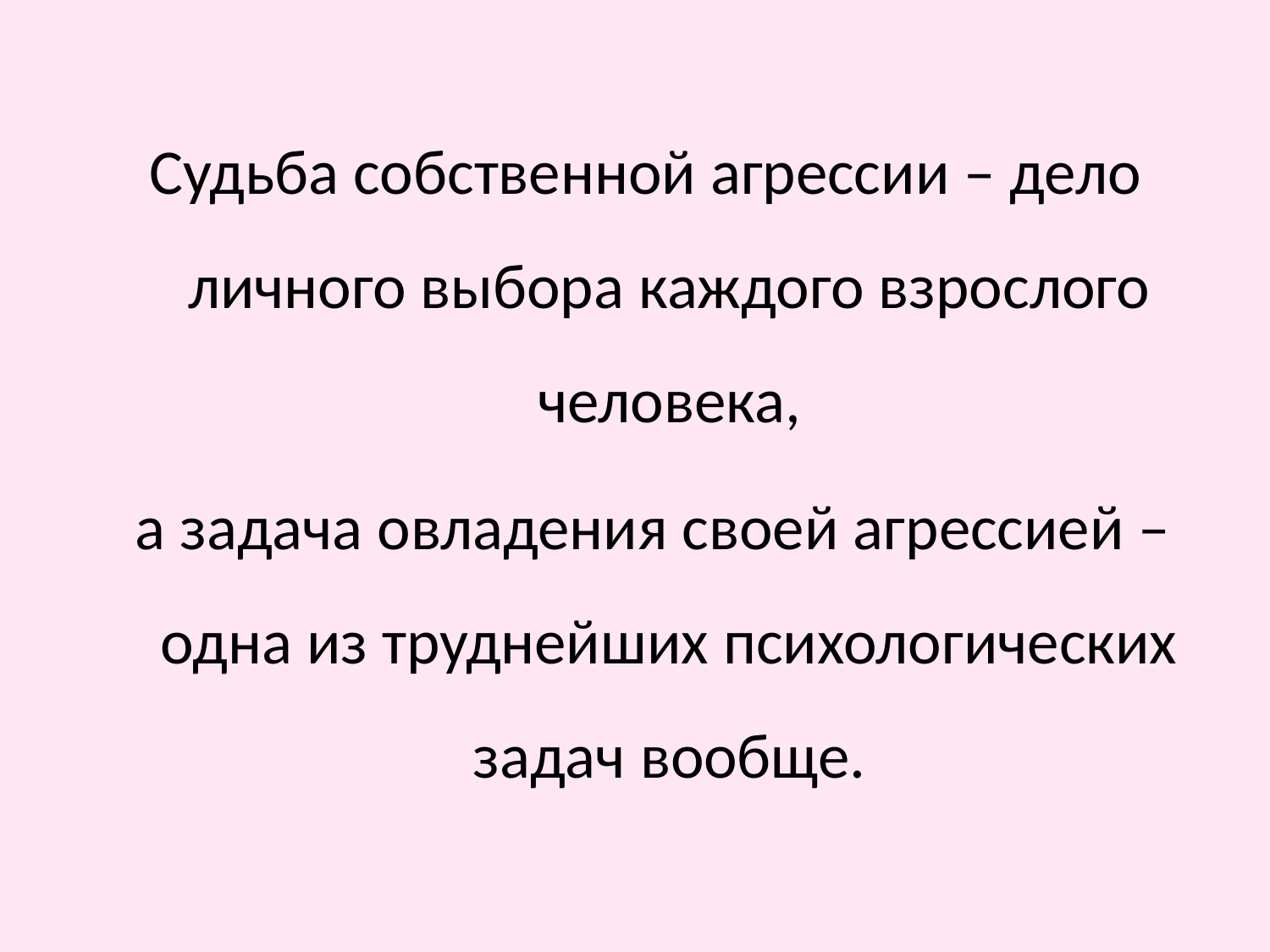

#
Судьба собственной агрессии – дело личного выбора каждого взрослого человека,
 а задача овладения своей агрессией – одна из труднейших психологических задач вообще.